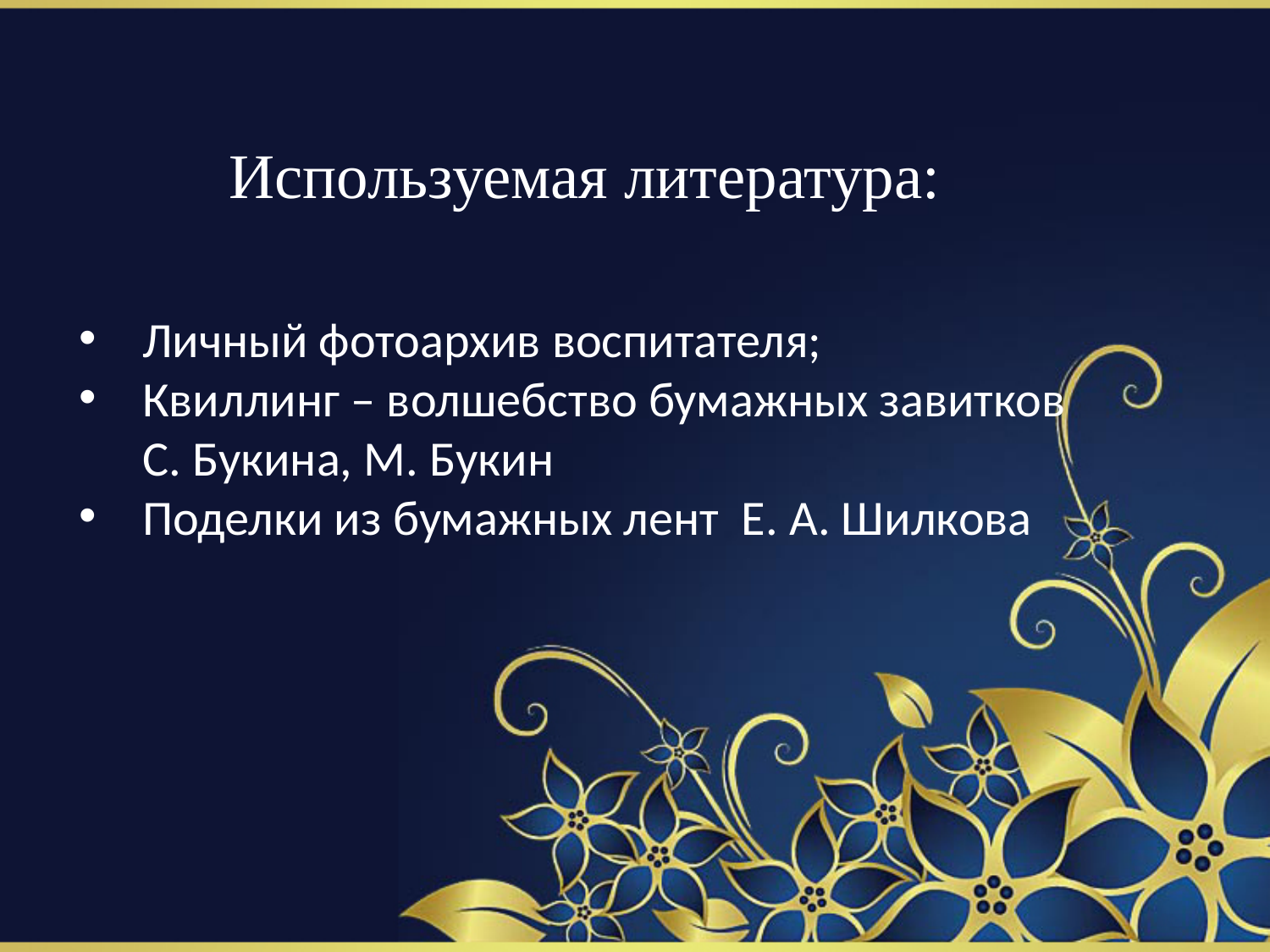

# Используемая литература:
Личный фотоархив воспитателя;
Квиллинг – волшебство бумажных завитков    С. Букина, М. Букин
Поделки из бумажных лент  Е. А. Шилкова